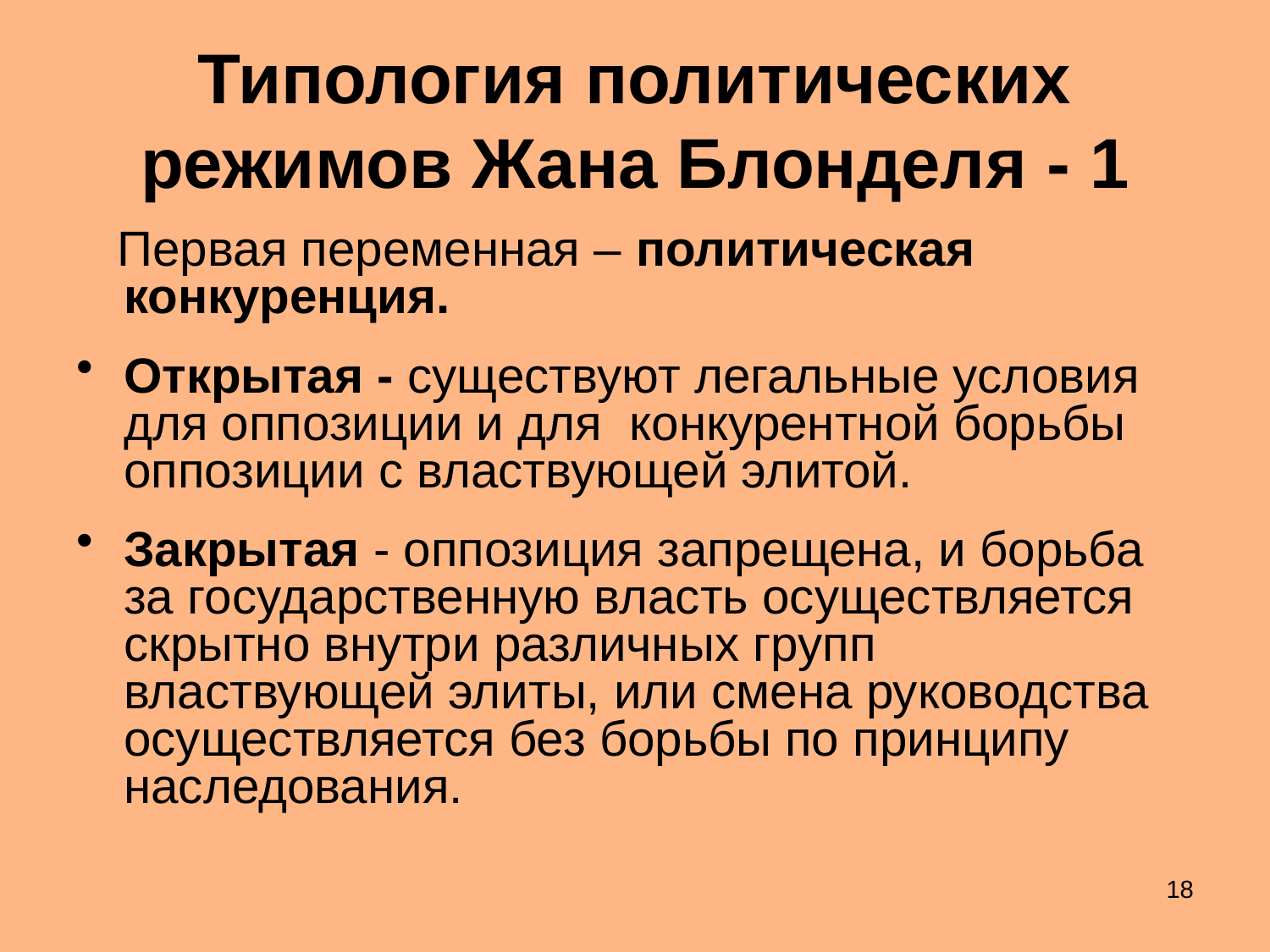

# Типология политических режимов Жана Блонделя - 1
   Первая переменная – политическая конкуренция.
Открытая - существуют легальные условия для оппозиции и для  конкурентной борьбы оппозиции с властвующей элитой.
Закрытая - оппозиция запрещена, и борьба за государственную власть осуществляется скрытно внутри различных групп властвующей элиты, или смена руководства осуществляется без борьбы по принципу наследования.
18